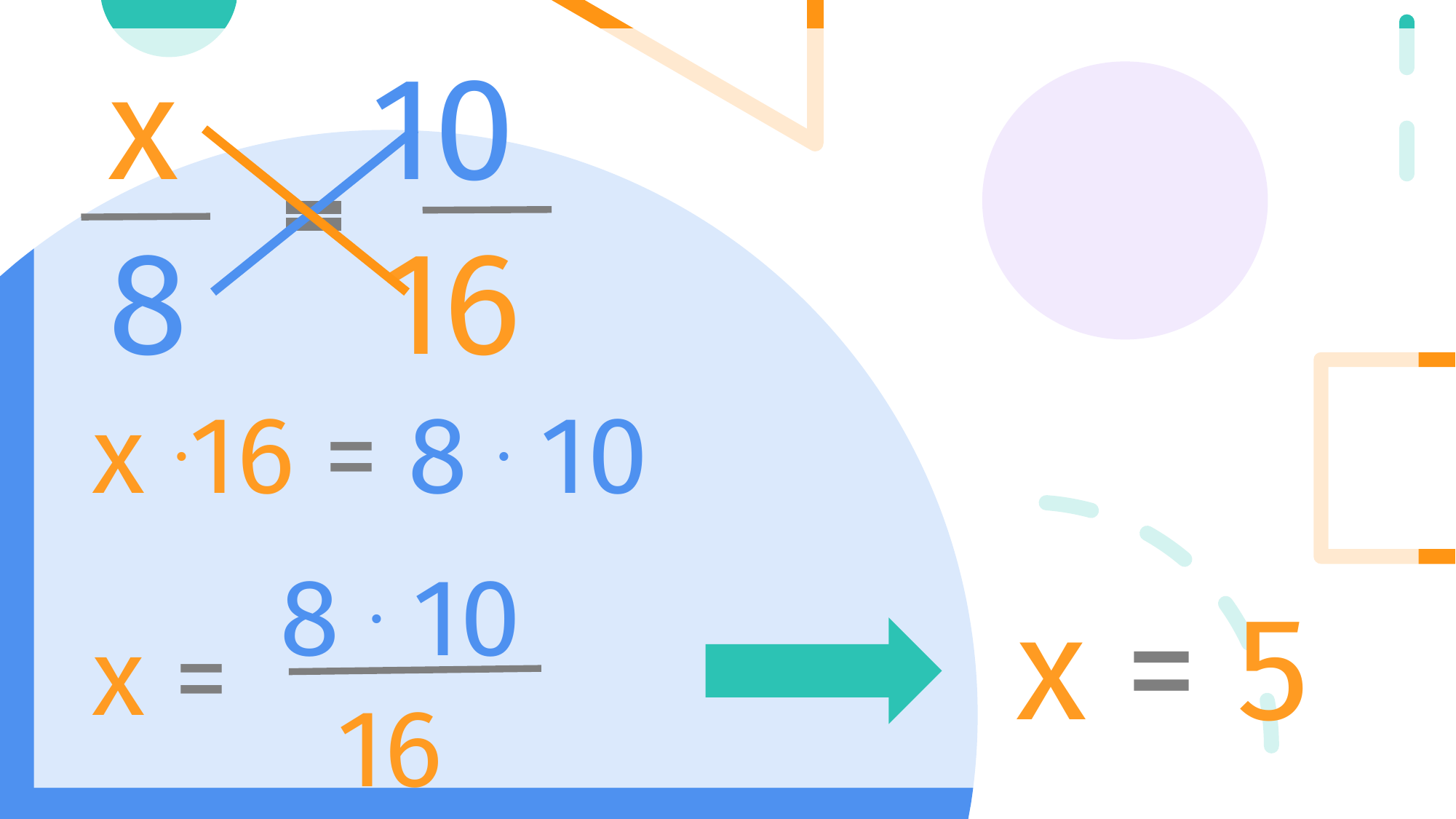

х     10
8     16

х .16 = 8 . 10

 8 . 10
   16
х = 5
х =